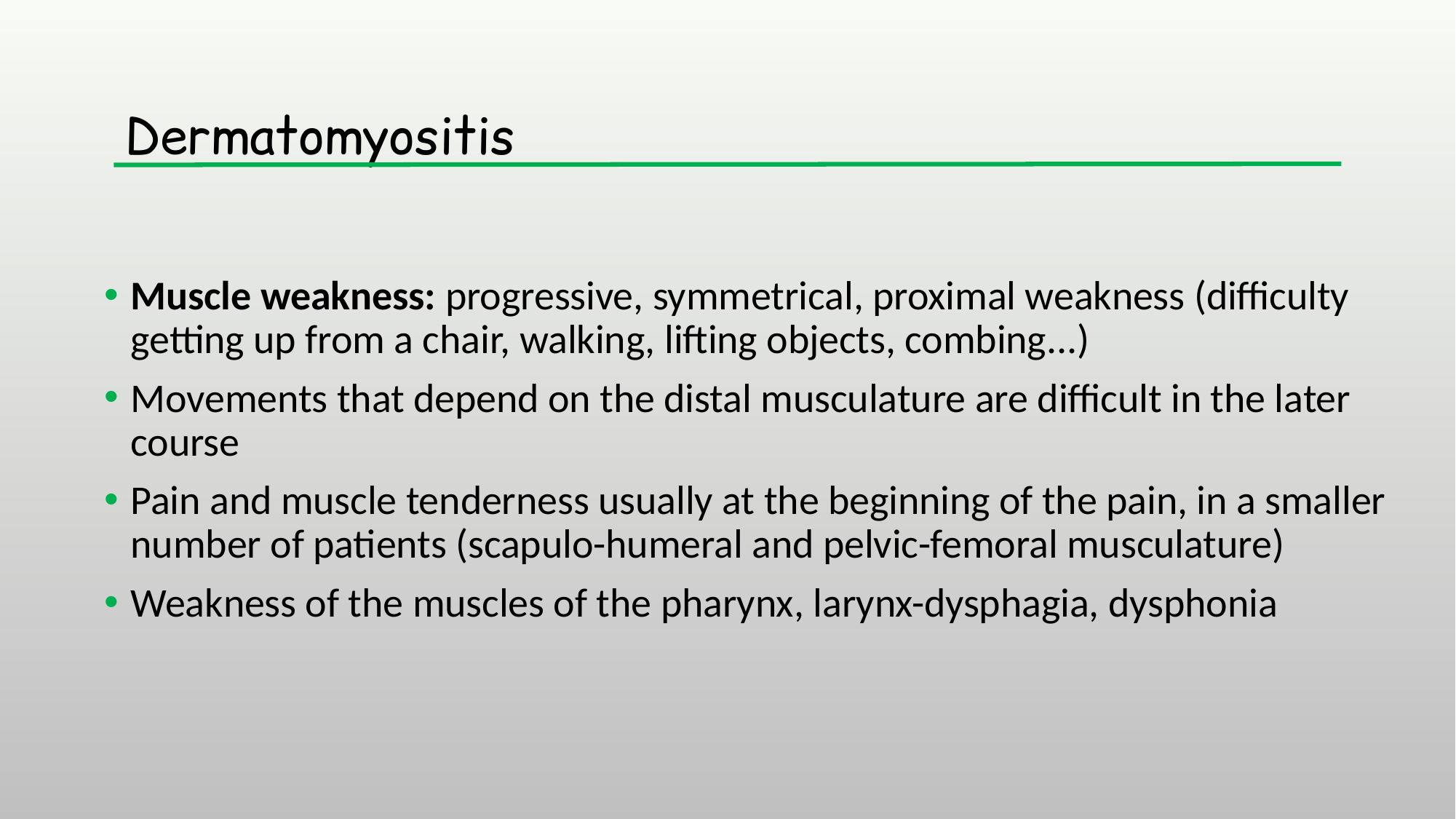

# Dermatomyositis

Muscle weakness: progressive, symmetrical, proximal weakness (difficulty getting up from a chair, walking, lifting objects, combing...)
Movements that depend on the distal musculature are difficult in the later course
Pain and muscle tenderness usually at the beginning of the pain, in a smaller number of patients (scapulo-humeral and pelvic-femoral musculature)
Weakness of the muscles of the pharynx, larynx-dysphagia, dysphonia